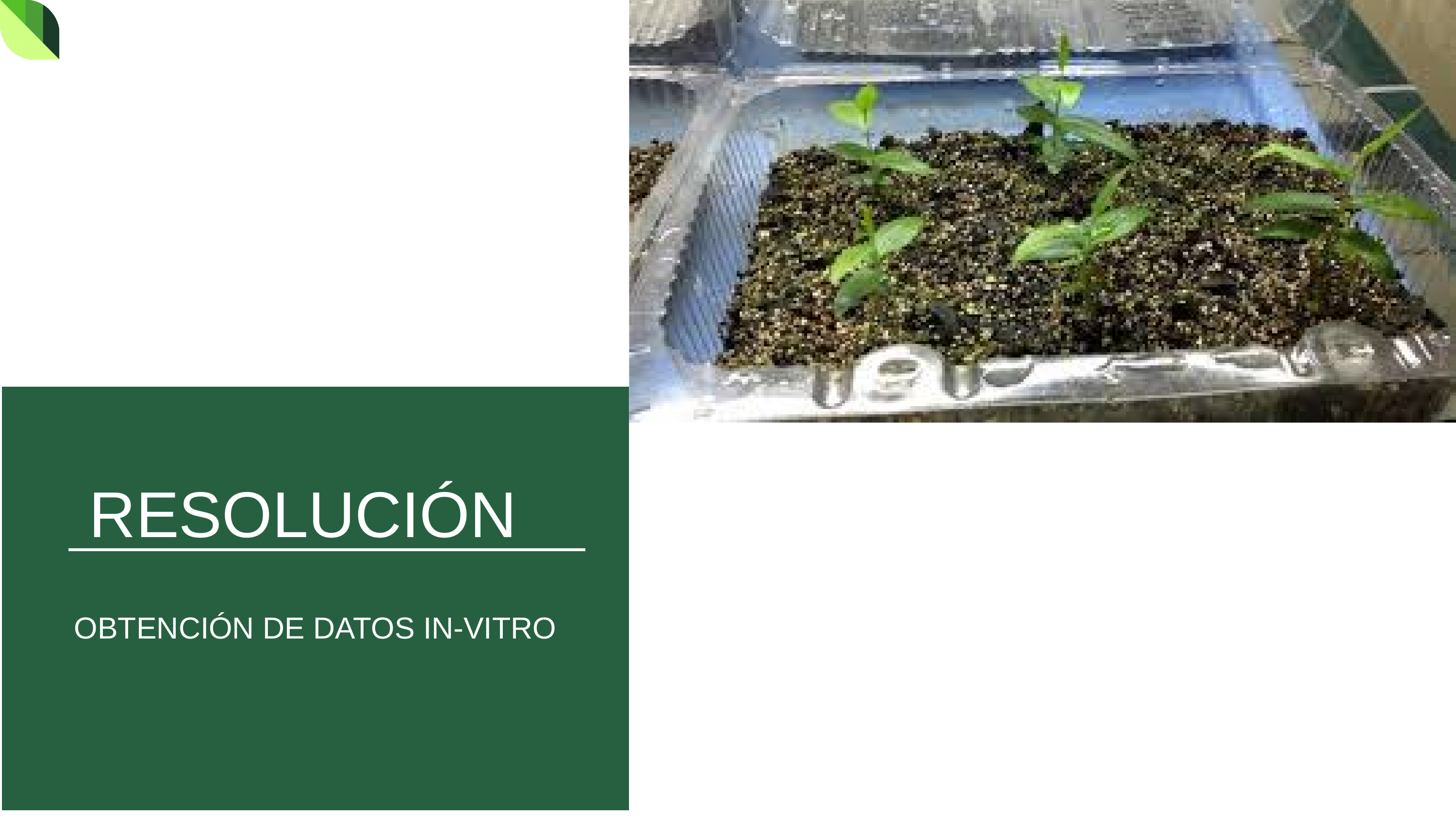

RESOLUCIÓN
+ BENEFICIOS
 + PRODUCCIÓN
OBTENCIÓN DE DATOS IN-VITRO